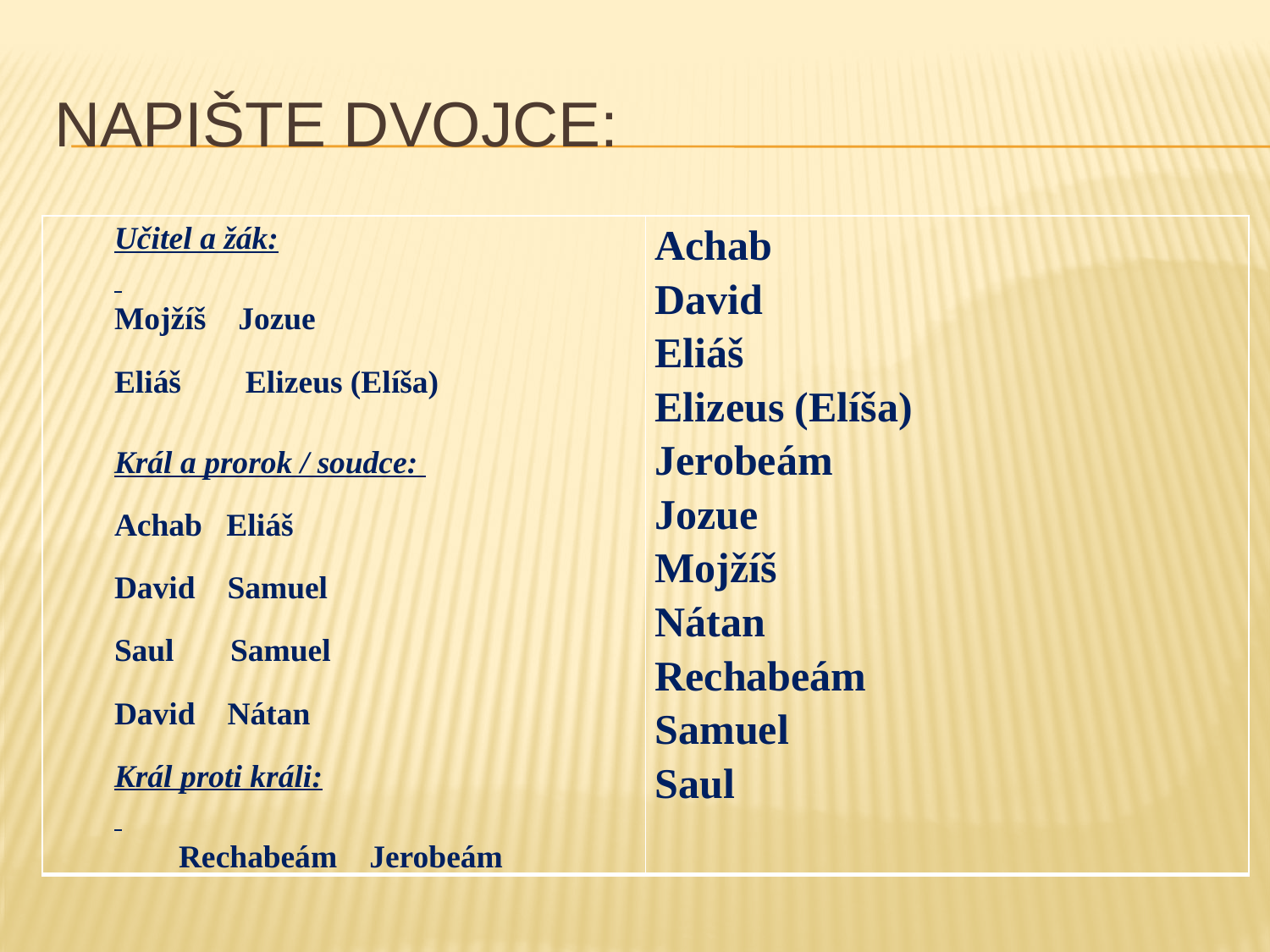

# Napište dvojce:
| Učitel a žák: Mojžíš Jozue Eliáš Elizeus (Elíša) Král a prorok / soudce: Achab Eliáš David Samuel Saul Samuel David Nátan Král proti králi: Rechabeám Jerobeám | Achab David Eliáš Elizeus (Elíša) Jerobeám Jozue Mojžíš Nátan Rechabeám Samuel Saul |
| --- | --- |